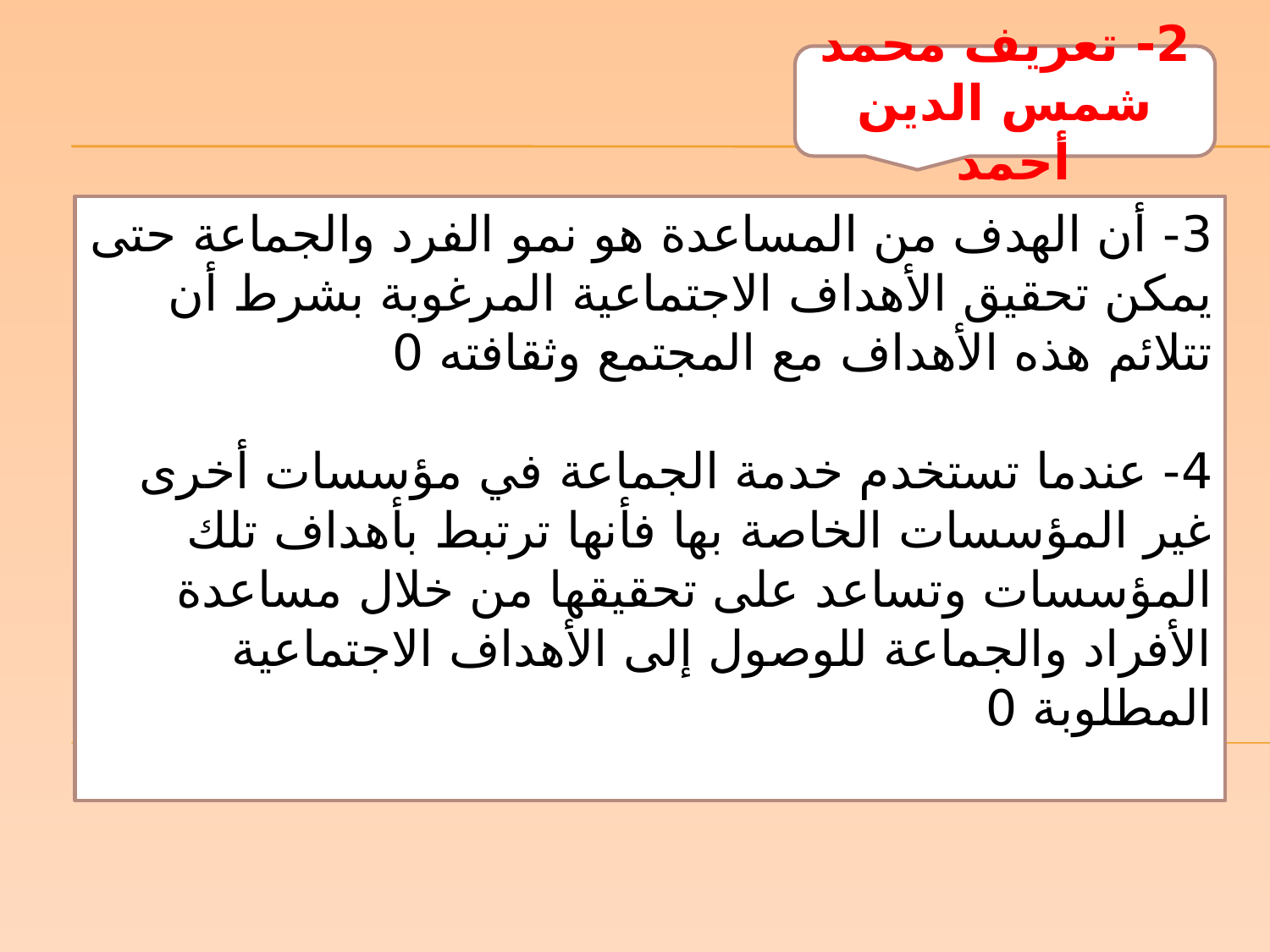

2- تعريف محمد شمس الدين أحمد
3- أن الهدف من المساعدة هو نمو الفرد والجماعة حتى يمكن تحقيق الأهداف الاجتماعية المرغوبة بشرط أن تتلائم هذه الأهداف مع المجتمع وثقافته 0

4- عندما تستخدم خدمة الجماعة في مؤسسات أخرى غير المؤسسات الخاصة بها فأنها ترتبط بأهداف تلك المؤسسات وتساعد على تحقيقها من خلال مساعدة الأفراد والجماعة للوصول إلى الأهداف الاجتماعية المطلوبة 0